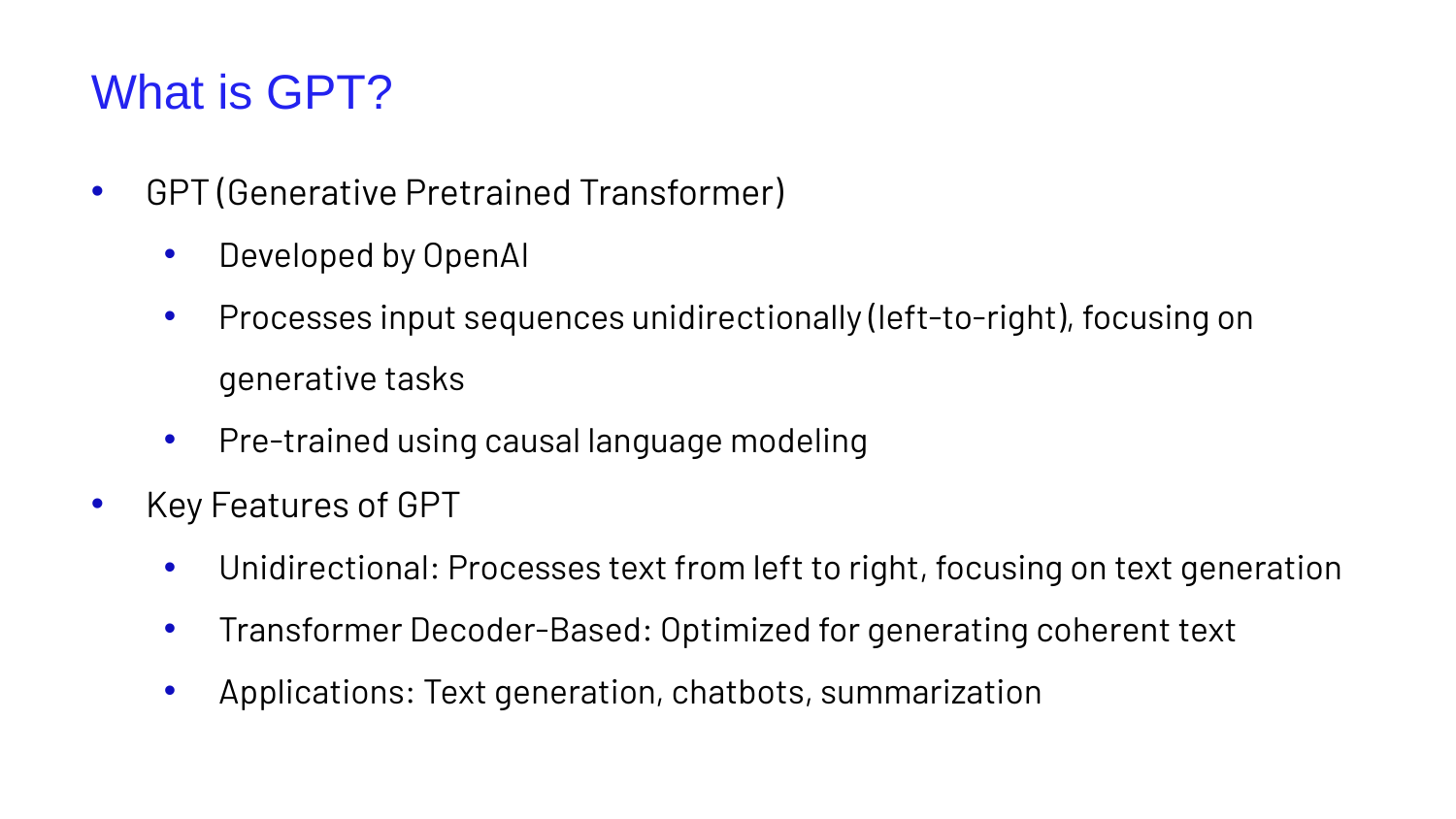

What is GPT?
GPT (Generative Pretrained Transformer)
Developed by OpenAI
Processes input sequences unidirectionally (left-to-right), focusing on generative tasks
Pre-trained using causal language modeling
Key Features of GPT
Unidirectional: Processes text from left to right, focusing on text generation
Transformer Decoder-Based: Optimized for generating coherent text
Applications: Text generation, chatbots, summarization